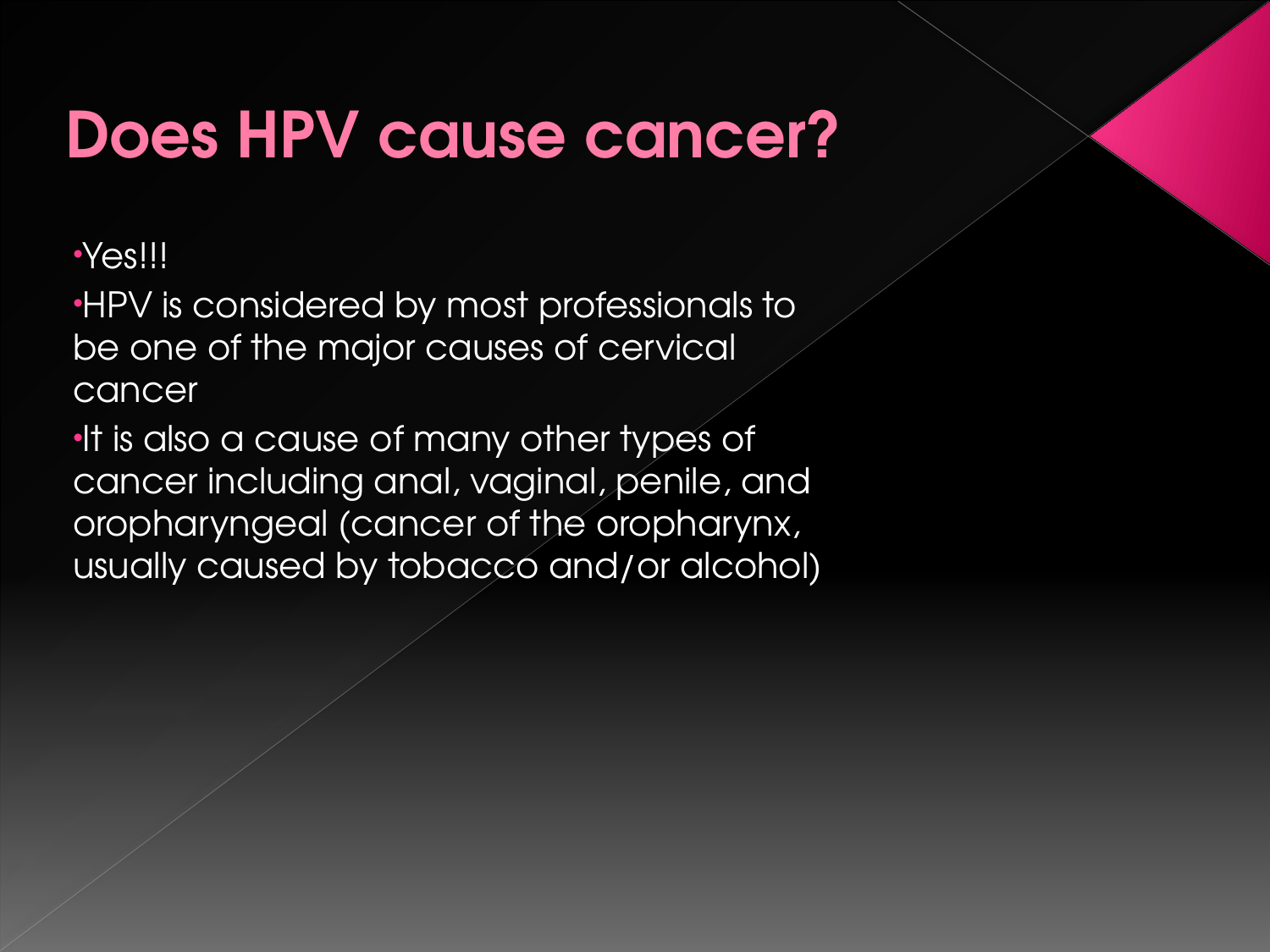

# Does HPV cause cancer?
Yes!!!
HPV is considered by most professionals to be one of the major causes of cervical cancer
It is also a cause of many other types of cancer including anal, vaginal, penile, and oropharyngeal (cancer of the oropharynx, usually caused by tobacco and/or alcohol)